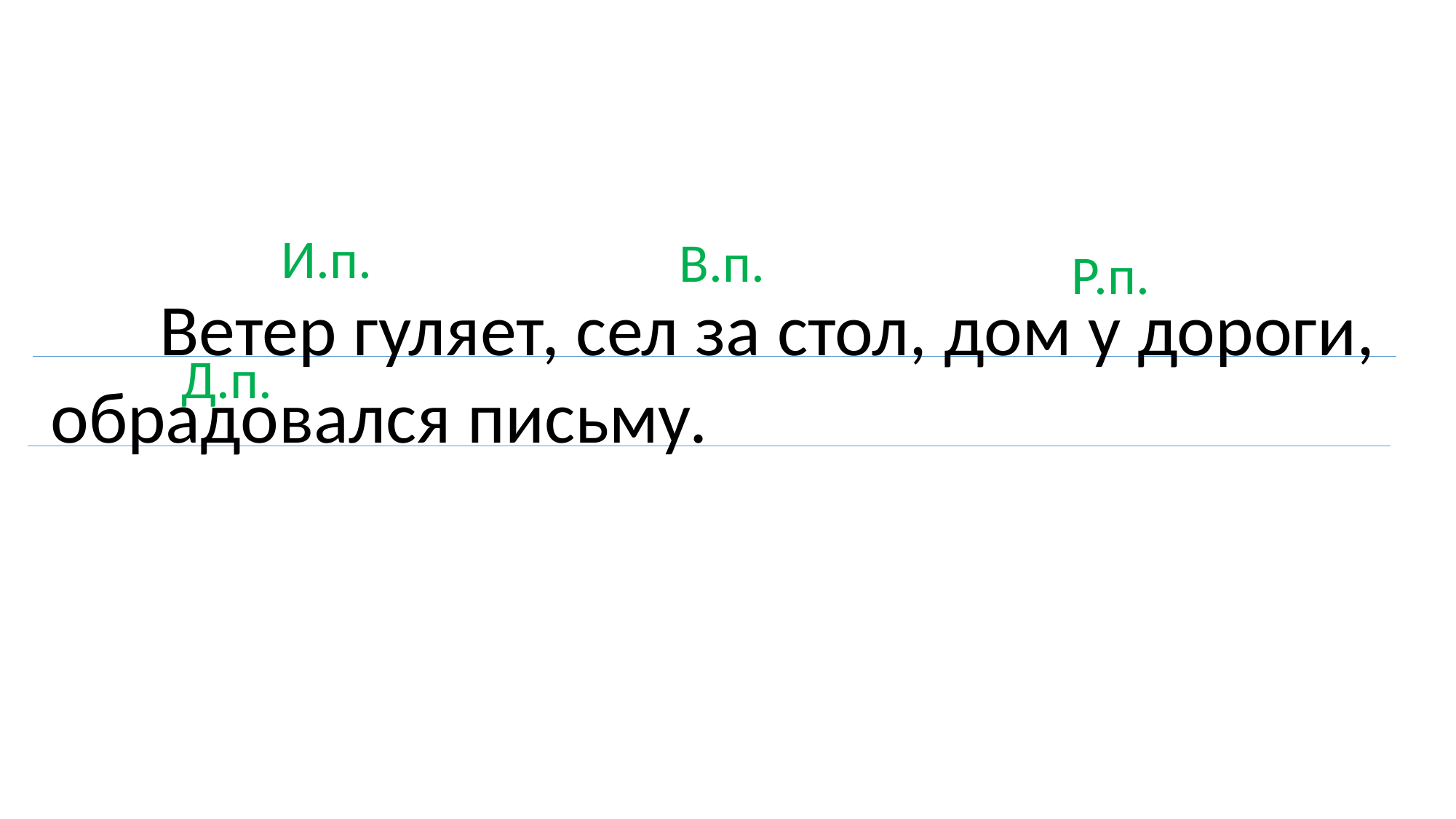

И.п.
В.п.
Р.п.
	Ветер гуляет, сел за стол, дом у дороги, обрадовался письму.
Д.п.